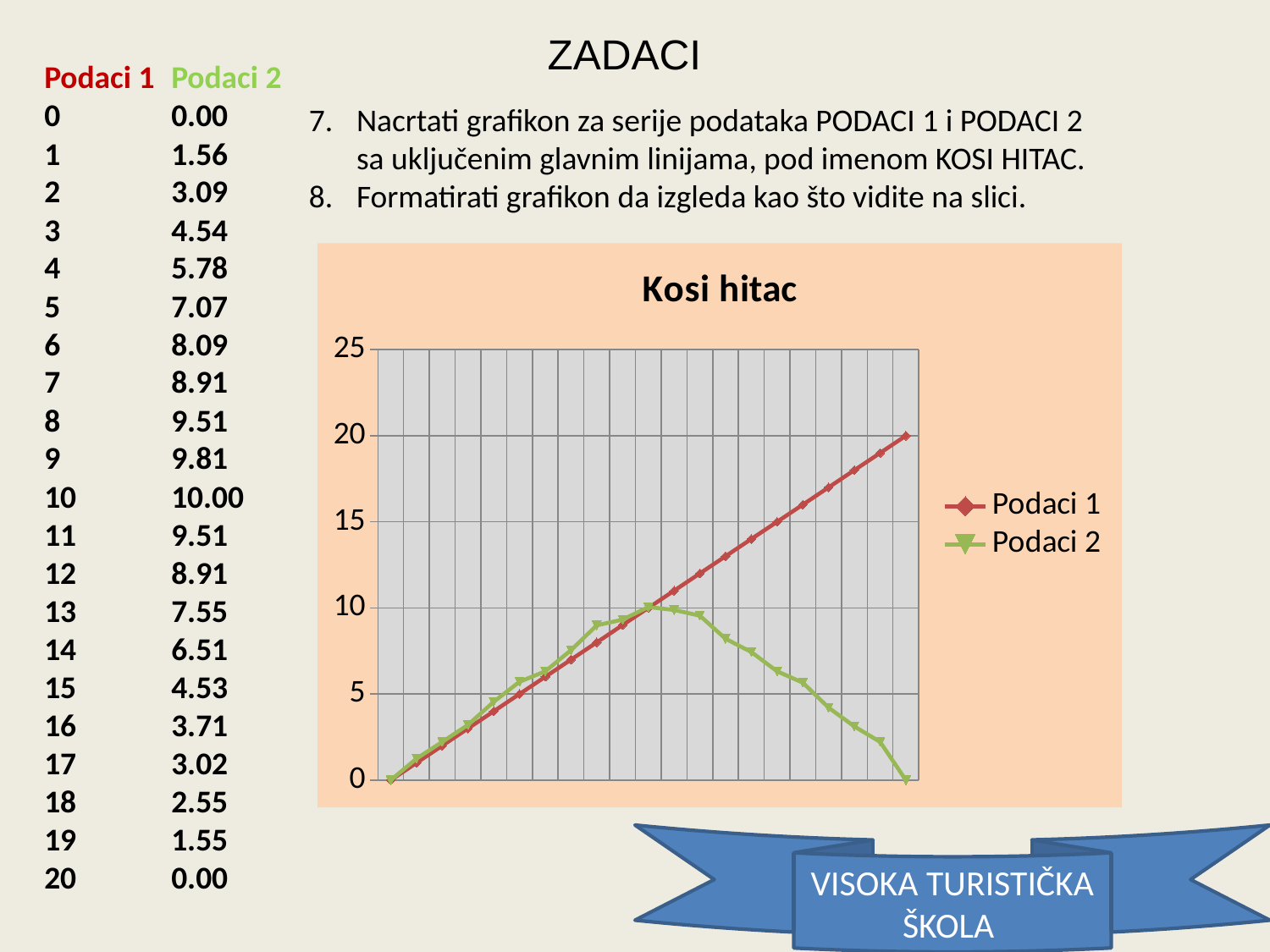

# ZADACI
Podaci 1	Podaci 2
0	0.00
1	1.56
2	3.09
3	4.54
4	5.78
5	7.07
6	8.09
7	8.91
8	9.51
9	9.81
10	10.00
11	9.51
12	8.91
13	7.55
14	6.51
15	4.53
16	3.71
17	3.02
18	2.55
19	1.55
20	0.00
Nacrtati grafikon za serije podataka PODACI 1 i PODACI 2 sa uključenim glavnim linijama, pod imenom KOSI HITAC.
Formatirati grafikon da izgleda kao što vidite na slici.

### Chart: Kosi hitac

| Category |   | Podaci 1 | Podaci 2 |
|---|---|---|---|